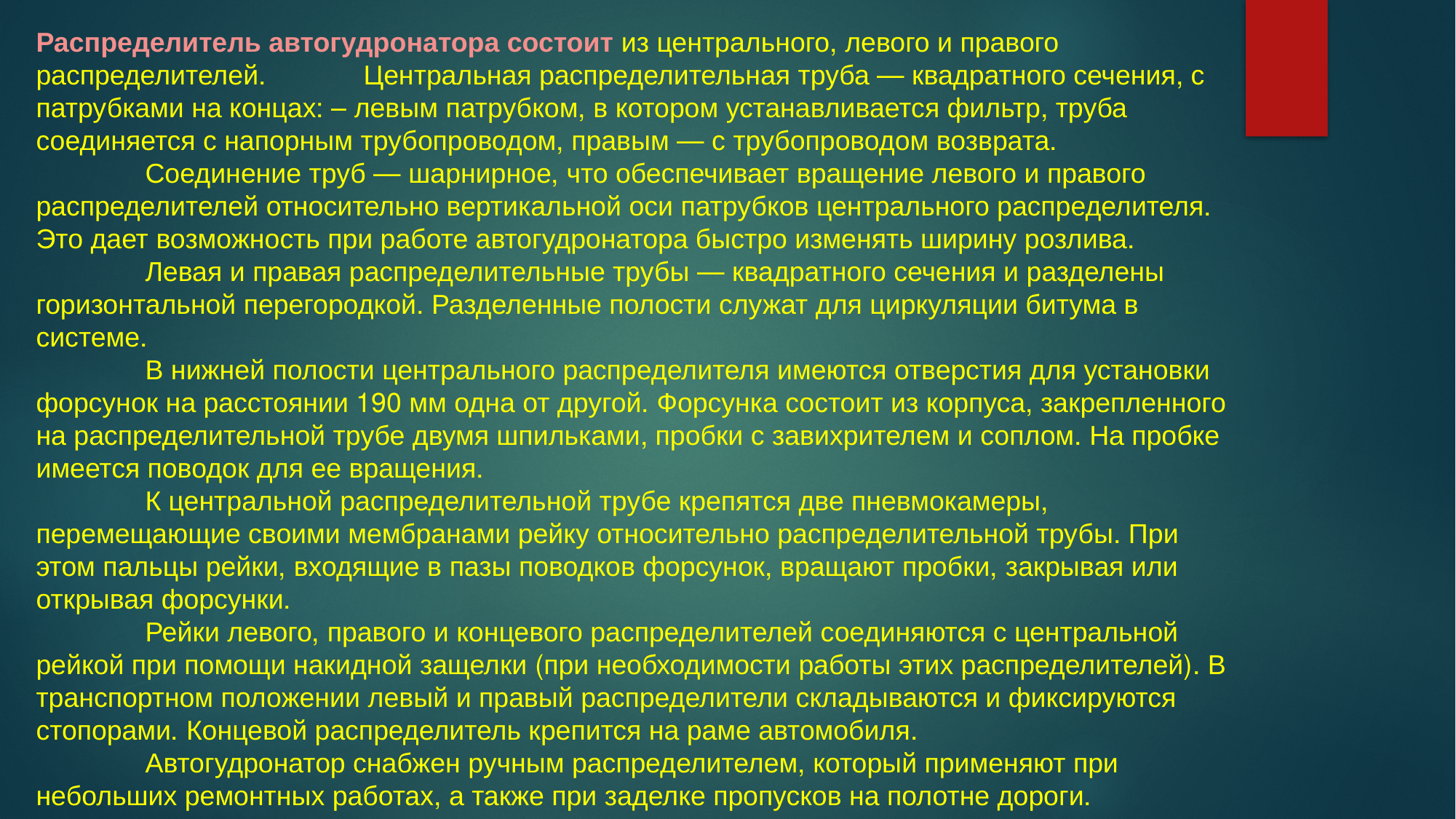

Распределитель автогудронатора состоит из центрального, левого и правого распределителей. 	Центральная распределительная труба — квадратного сечения, с патрубками на концах: – левым патрубком, в котором устанавливается фильтр, труба соединяется с напорным трубопроводом, правым — с трубопроводом возврата.
	Соединение труб — шарнирное, что обеспечивает вращение левого и правого распределителей относительно вертикальной оси патрубков центрального распределителя. Это дает возможность при работе автогудронатора быстро изменять ширину розлива.
	Левая и правая распределительные трубы — квадратного сечения и разделены горизонтальной перегородкой. Разделенные полости служат для циркуляции битума в системе.
	В нижней полости центрального распределителя имеются отверстия для установки форсунок на расстоянии 190 мм одна от другой. Форсунка состоит из корпуса, закрепленного на распределительной трубе двумя шпильками, пробки с завихрителем и соплом. На пробке имеется поводок для ее вращения.
	К центральной распределительной трубе крепятся две пневмокамеры, перемещающие своими мембранами рейку относительно распределительной трубы. При этом пальцы рейки, входящие в пазы поводков форсунок, вращают пробки, закрывая или открывая форсунки.
	Рейки левого, правого и концевого распределителей соединяются с центральной рейкой при помощи накидной защелки (при необходимости работы этих распределителей). В транспортном положении левый и правый распределители складываются и фиксируются стопорами. Концевой распределитель крепится на раме автомобиля.
	Автогудронатор снабжен ручным распределителем, который применяют при небольших ремонтных работах, а также при заделке пропусков на полотне дороги.